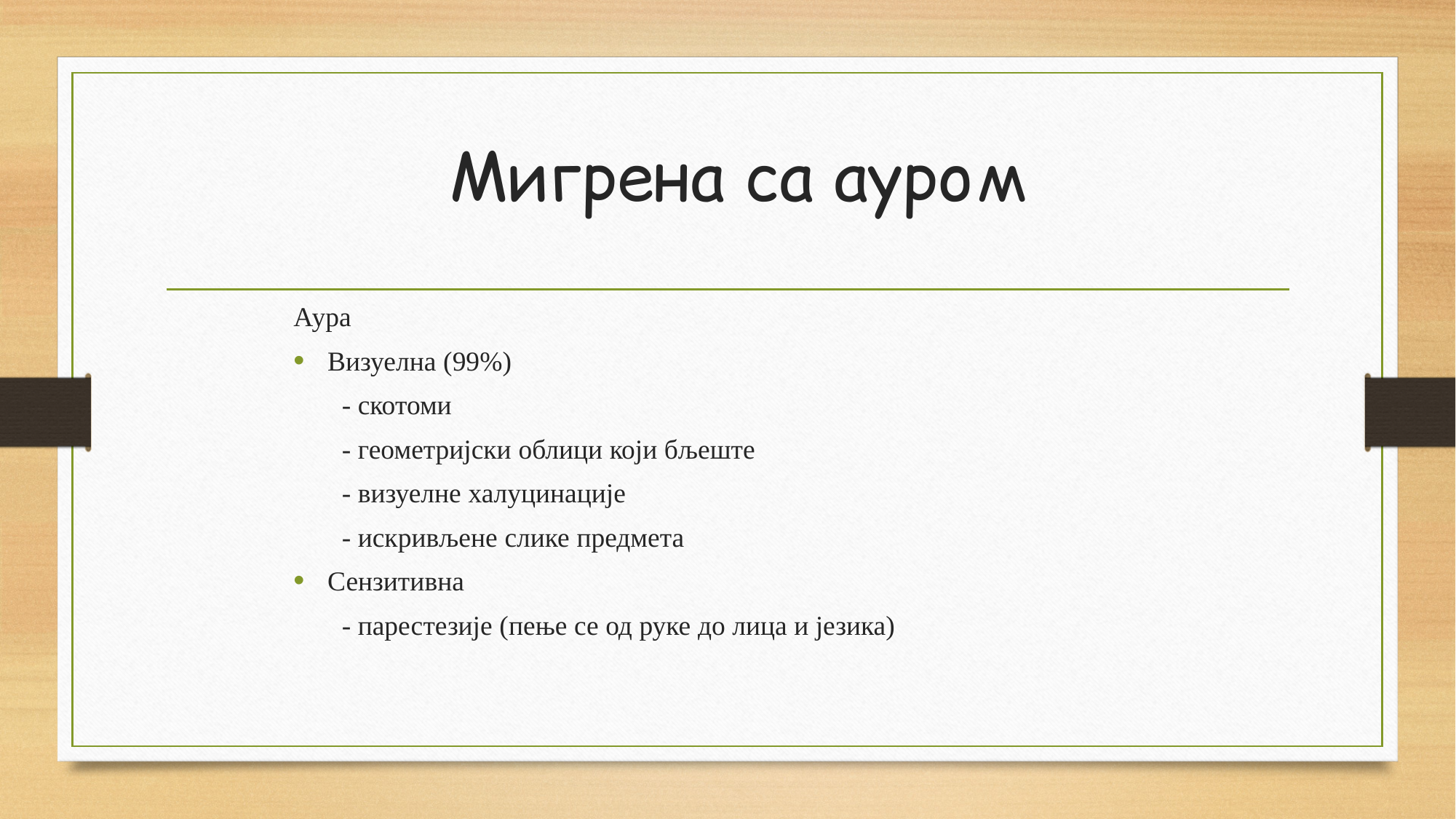

# Мигрена са ауром
Аура
Визуелна (99%)
       - скотоми
       - геометријски облици који бљеште
       - визуелне халуцинације
       - искривљене слике предмета
Сензитивна
       - парестезије (пење се од руке до лица и језика)